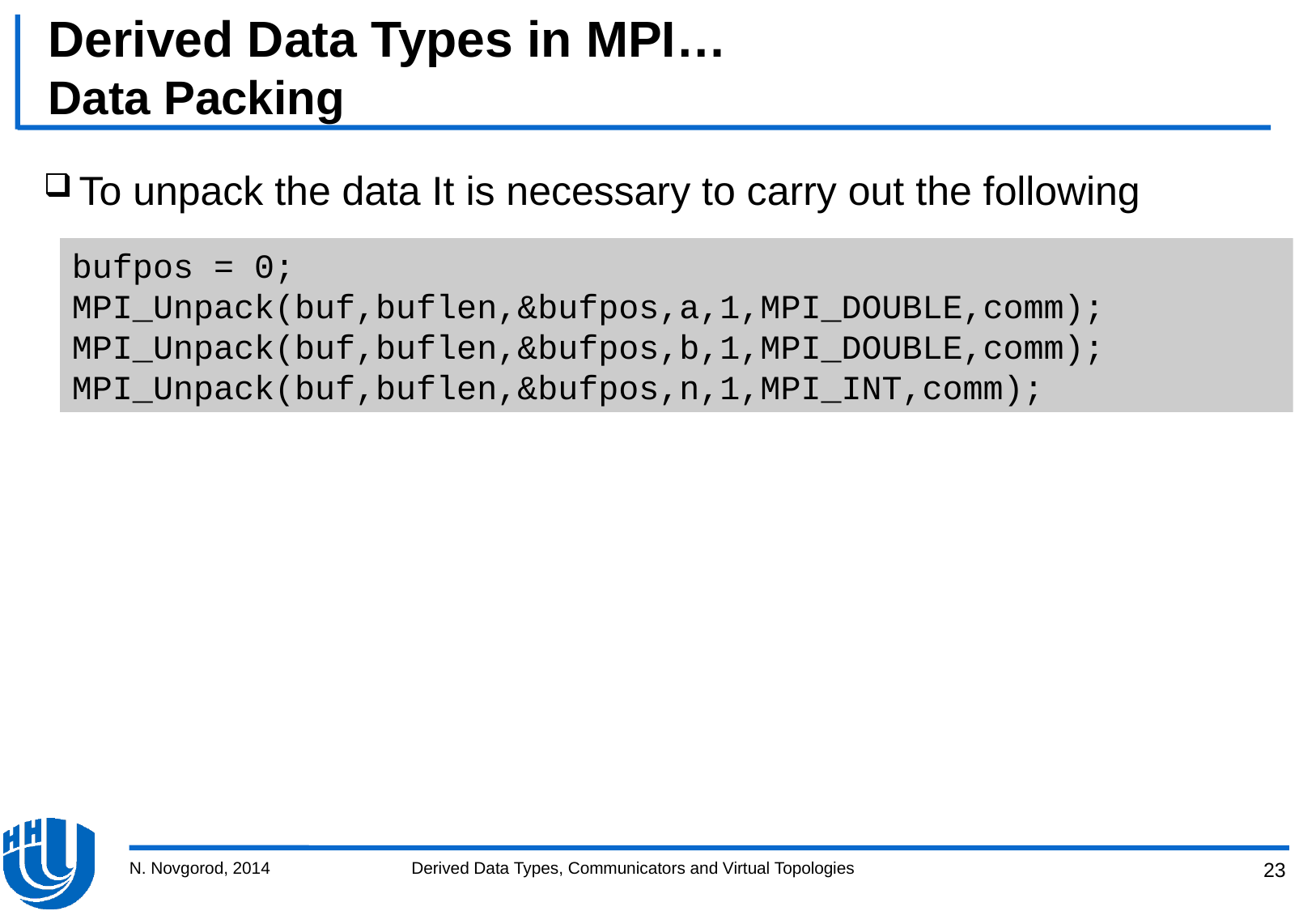

# Derived Data Types in MPI… Data Packing
To unpack the data It is necessary to carry out the following
bufpos = 0;
MPI_Unpack(buf,buflen,&bufpos,a,1,MPI_DOUBLE,comm);
MPI_Unpack(buf,buflen,&bufpos,b,1,MPI_DOUBLE,comm);
MPI_Unpack(buf,buflen,&bufpos,n,1,MPI_INT,comm);
N. Novgorod, 2014
Derived Data Types, Communicators and Virtual Topologies
23